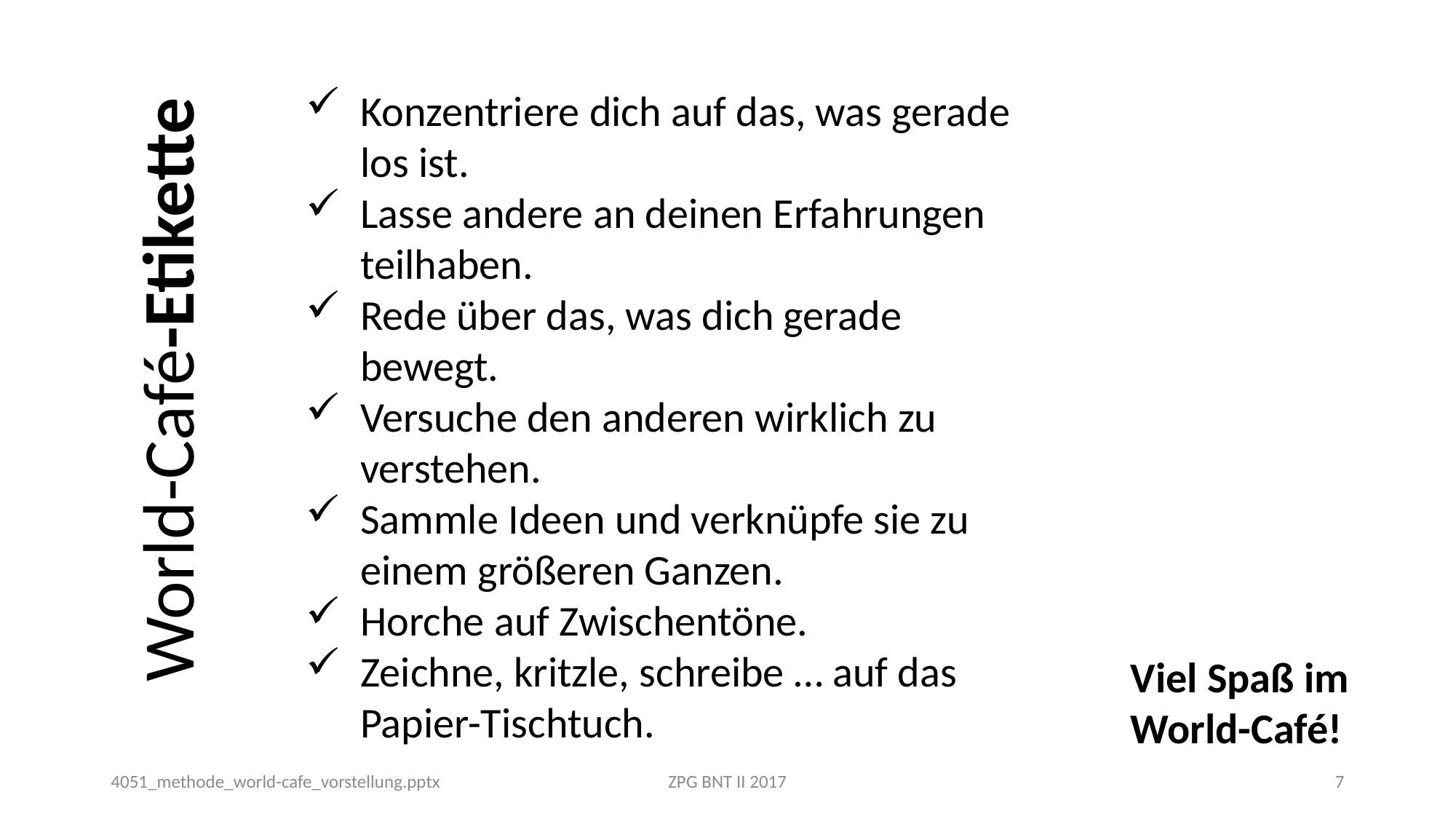

Konzentriere dich auf das, was gerade los ist.
Lasse andere an deinen Erfahrungen teilhaben.
Rede über das, was dich gerade bewegt.
Versuche den anderen wirklich zu verstehen.
Sammle Ideen und verknüpfe sie zu einem größeren Ganzen.
Horche auf Zwischentöne.
Zeichne, kritzle, schreibe … auf das Papier-Tischtuch.
World-Café-Etikette
Viel Spaß im World-Café!
4051_methode_world-cafe_vorstellung.pptx
ZPG BNT II 2017
7